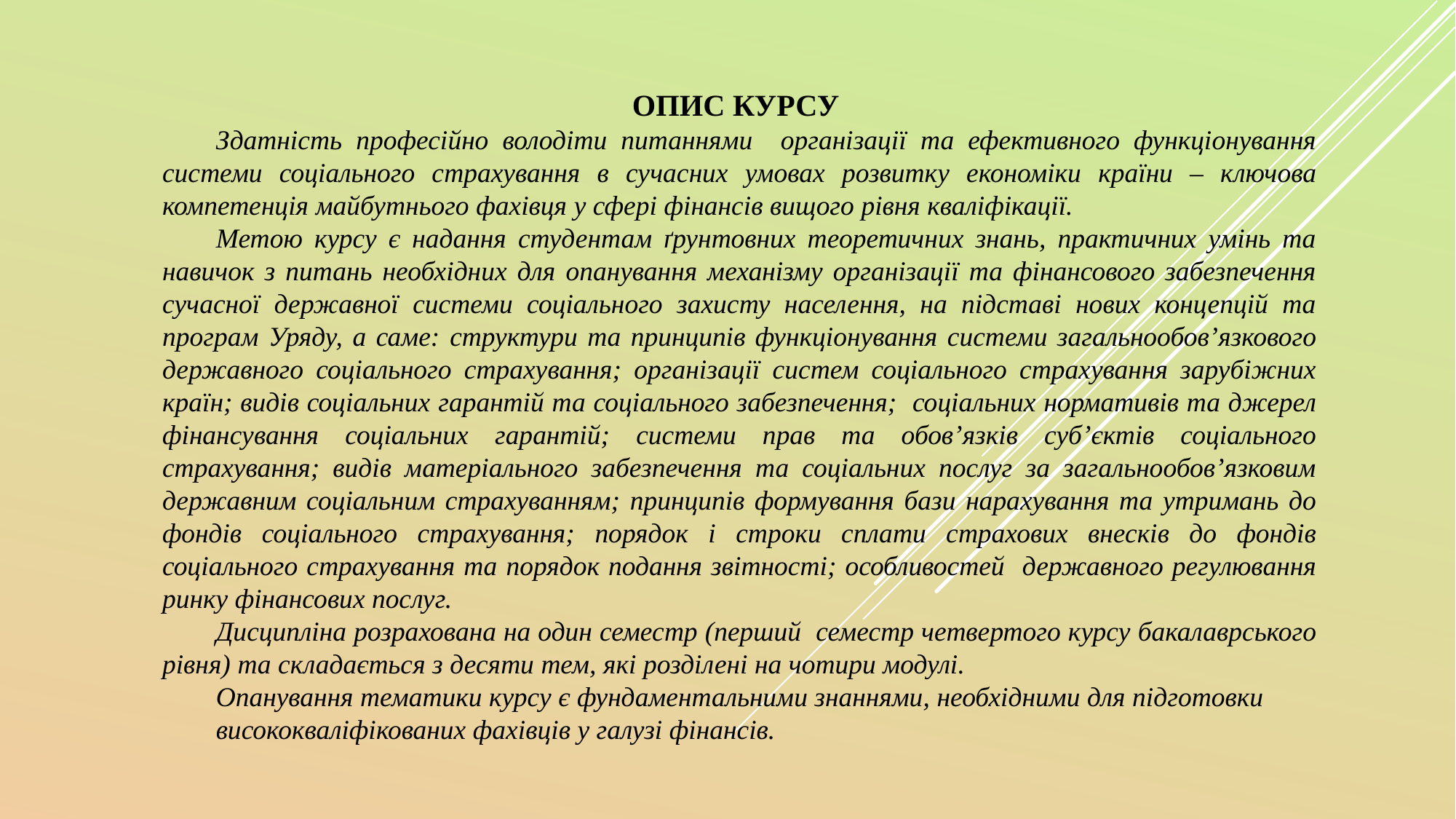

ОПИС КУРСУ
Здатність професійно володіти питаннями  організації та ефективного функціонування системи соціального страхування в сучасних умовах розвитку економіки країни – ключова компетенція майбутнього фахівця у сфері фінансів вищого рівня кваліфікації.
Метою курсу є надання студентам ґрунтовних теоретичних знань, практичних умінь та навичок з питань необхідних для опанування механізму організації та фінансового забезпечення сучасної державної системи соціального захисту населення, на підставі нових концепцій та програм Уряду, а саме: структури та принципів функціонування системи загальнообов’язкового державного соціального страхування; організації систем соціального страхування зарубіжних країн; видів соціальних гарантій та соціального забезпечення;  соціальних нормативів та джерел фінансування соціальних гарантій; системи прав та обов’язків суб’єктів соціального страхування; видів матеріального забезпечення та соціальних послуг за загальнообов’язковим державним соціальним страхуванням; принципів формування бази нарахування та утримань до фондів соціального страхування; порядок і строки сплати страхових внесків до фондів соціального страхування та порядок подання звітності; особливостей  державного регулювання ринку фінансових послуг.
Дисципліна розрахована на один семестр (перший  семестр четвертого курсу бакалаврського рівня) та складається з десяти тем, які розділені на чотири модулі.
Опанування тематики курсу є фундаментальними знаннями, необхідними для підготовки
висококваліфікованих фахівців у галузі фінансів.